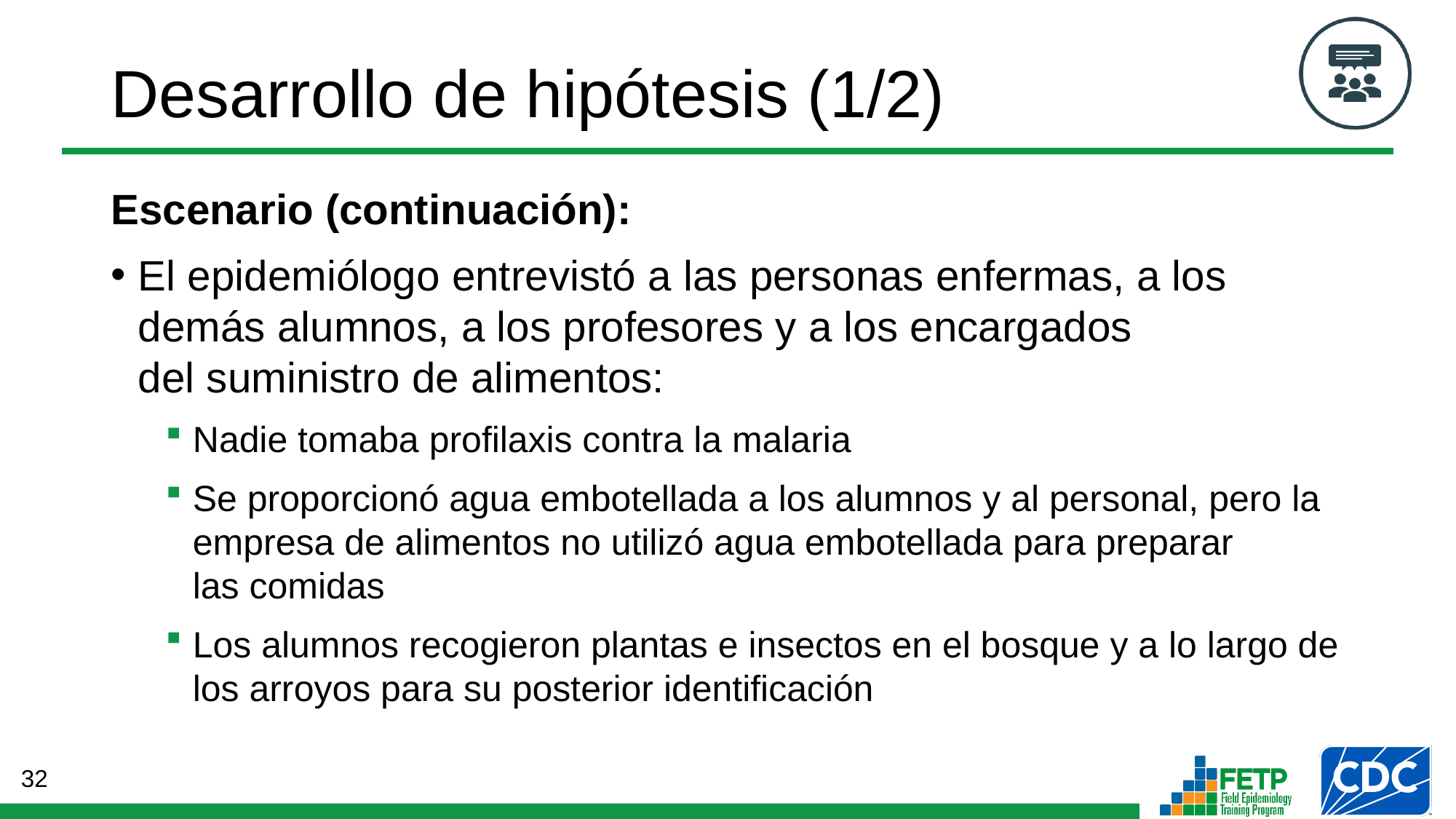

# Desarrollo de hipótesis (1/2)
Escenario (continuación):
El epidemiólogo entrevistó a las personas enfermas, a los demás alumnos, a los profesores y a los encargados
del suministro de alimentos:
Nadie tomaba profilaxis contra la malaria
Se proporcionó agua embotellada a los alumnos y al personal, pero la empresa de alimentos no utilizó agua embotellada para preparar
las comidas
Los alumnos recogieron plantas e insectos en el bosque y a lo largo de los arroyos para su posterior identificación